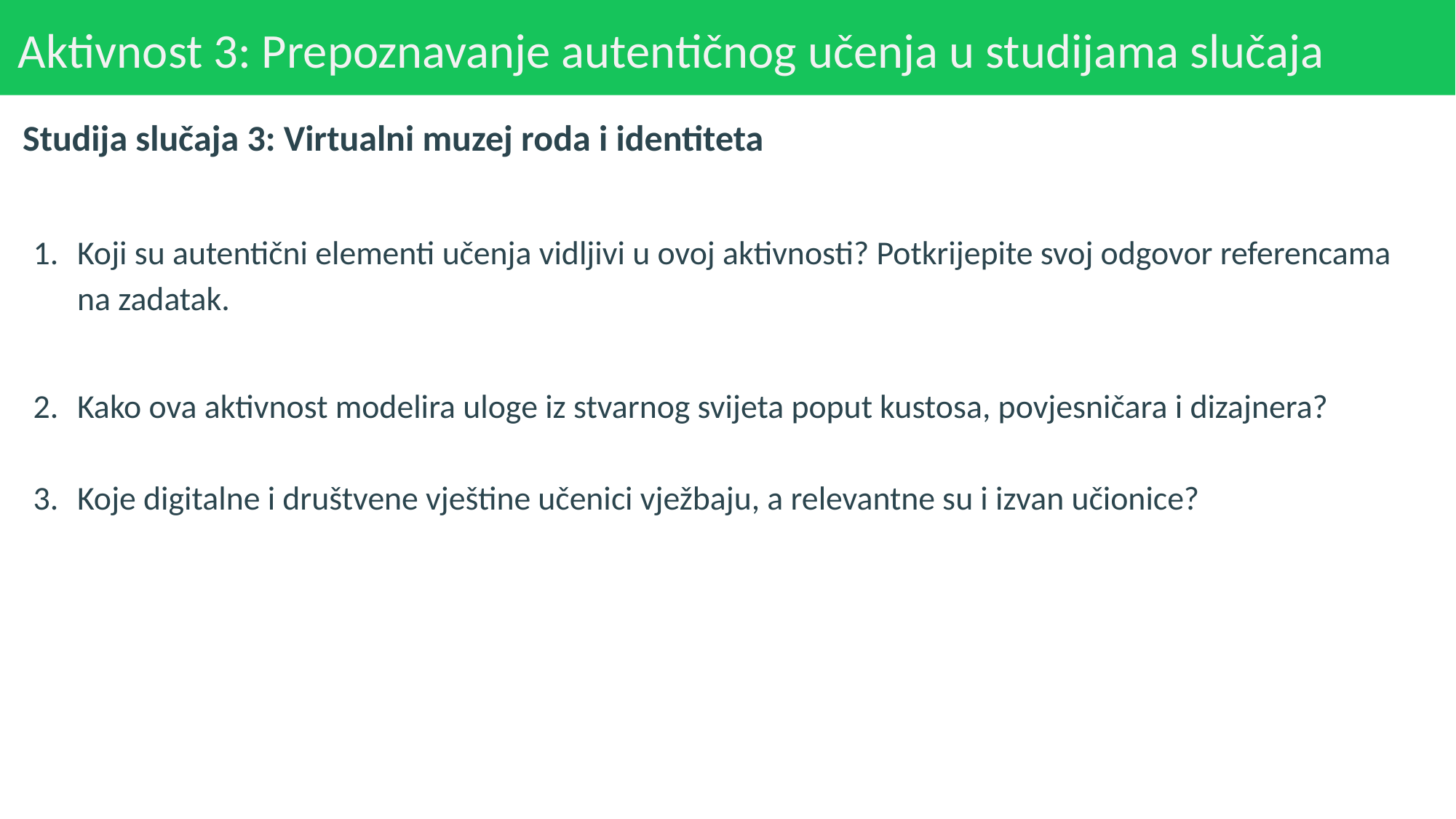

# Aktivnost 3: Prepoznavanje autentičnog učenja u studijama slučaja
Studija slučaja 3: Virtualni muzej roda i identiteta

Koji su autentični elementi učenja vidljivi u ovoj aktivnosti? Potkrijepite svoj odgovor referencama na zadatak.

Kako ova aktivnost modelira uloge iz stvarnog svijeta poput kustosa, povjesničara i dizajnera?

Koje digitalne i društvene vještine učenici vježbaju, a relevantne su i izvan učionice?